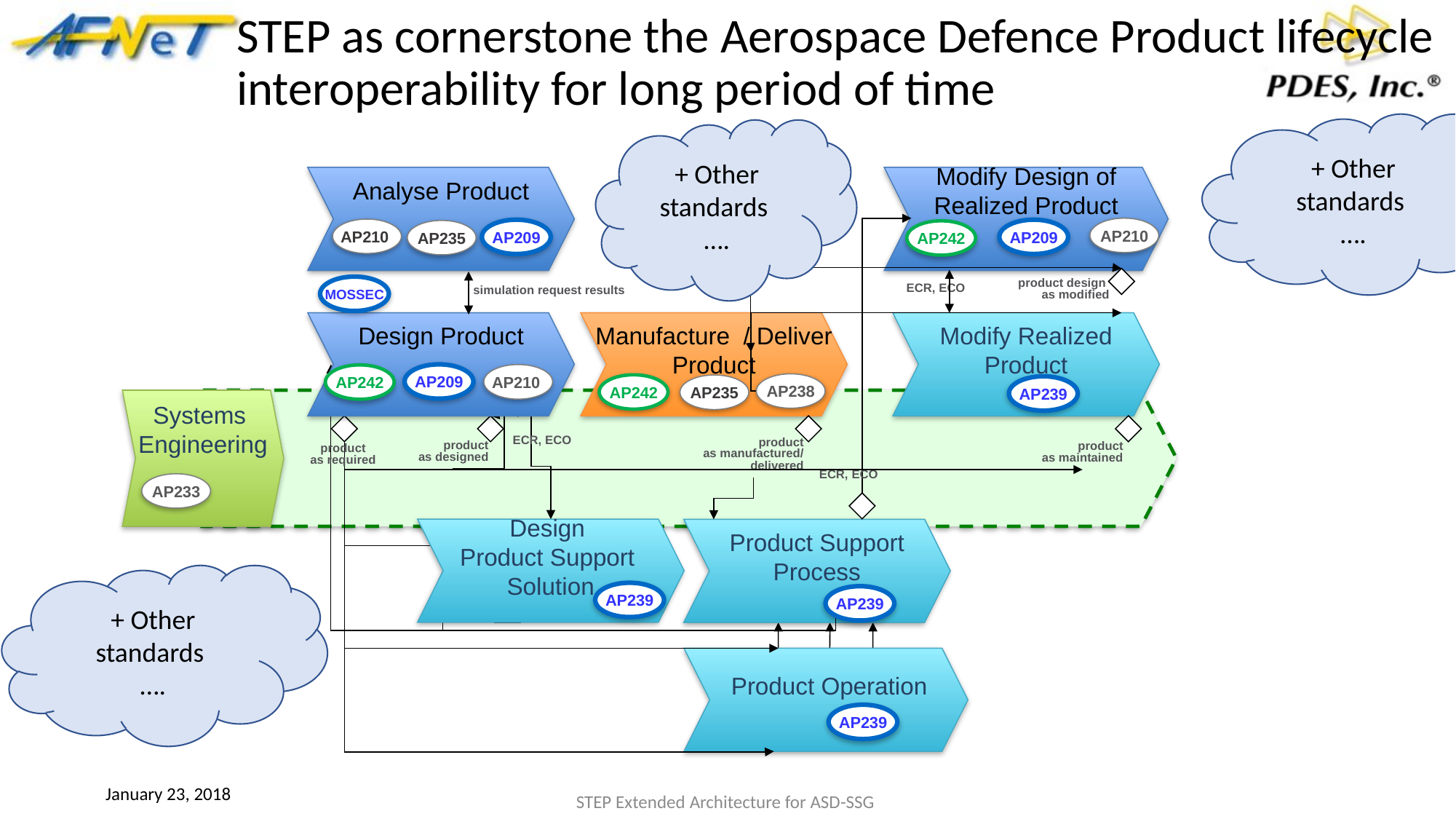

# STEP as cornerstone the Aerospace Defence Product lifecycle interoperability for long period of time
+ Other standards
….
+ Other standards
….
Analyse Product

Modify Design of
Realized Product

AP210
AP210
AP209
AP209
AP235
AP242

product design
as modified
MOSSEC
ECR, ECO
simulation request results
Design Product

Manufacture  / Deliver
Product

Modify Realized
Product
AP209
AP210
AP242
AP238
AP242
AP235
AP239
Systems
Engineering

ECR, ECO
product
as manufactured/
delivered
product
as designed
product
as maintained
product
as required

ECR, ECO
AP233

Design
Product Support
Solution

Product Support
Process

+ Other standards
….
AP239
AP239

 Product Operation
AP239

January 23, 2018
STEP Extended Architecture for ASD-SSG